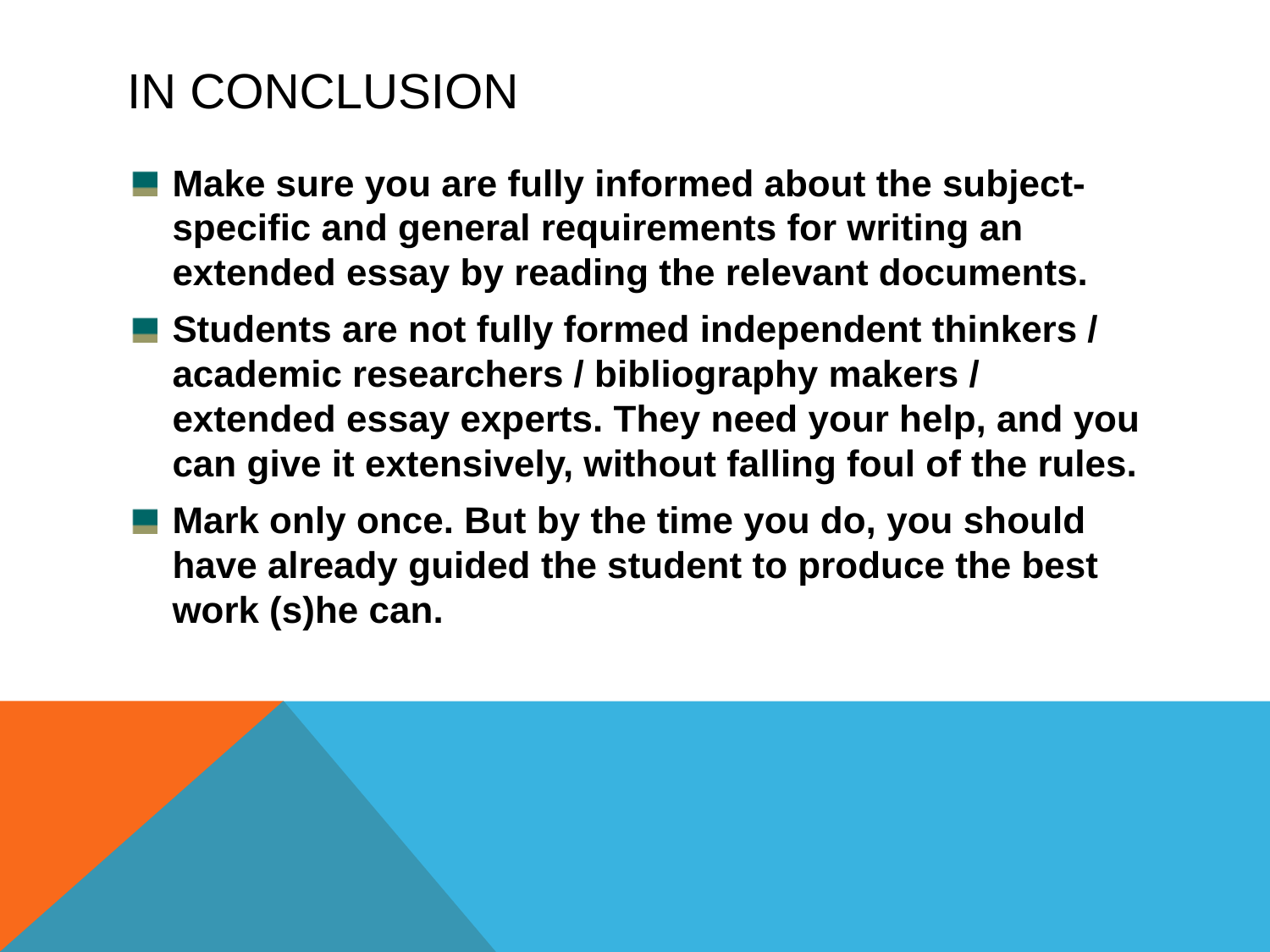

# In conclusion
Make sure you are fully informed about the subject- specific and general requirements for writing an extended essay by reading the relevant documents.
Students are not fully formed independent thinkers / academic researchers / bibliography makers / extended essay experts. They need your help, and you can give it extensively, without falling foul of the rules.
Mark only once. But by the time you do, you should have already guided the student to produce the best work (s)he can.